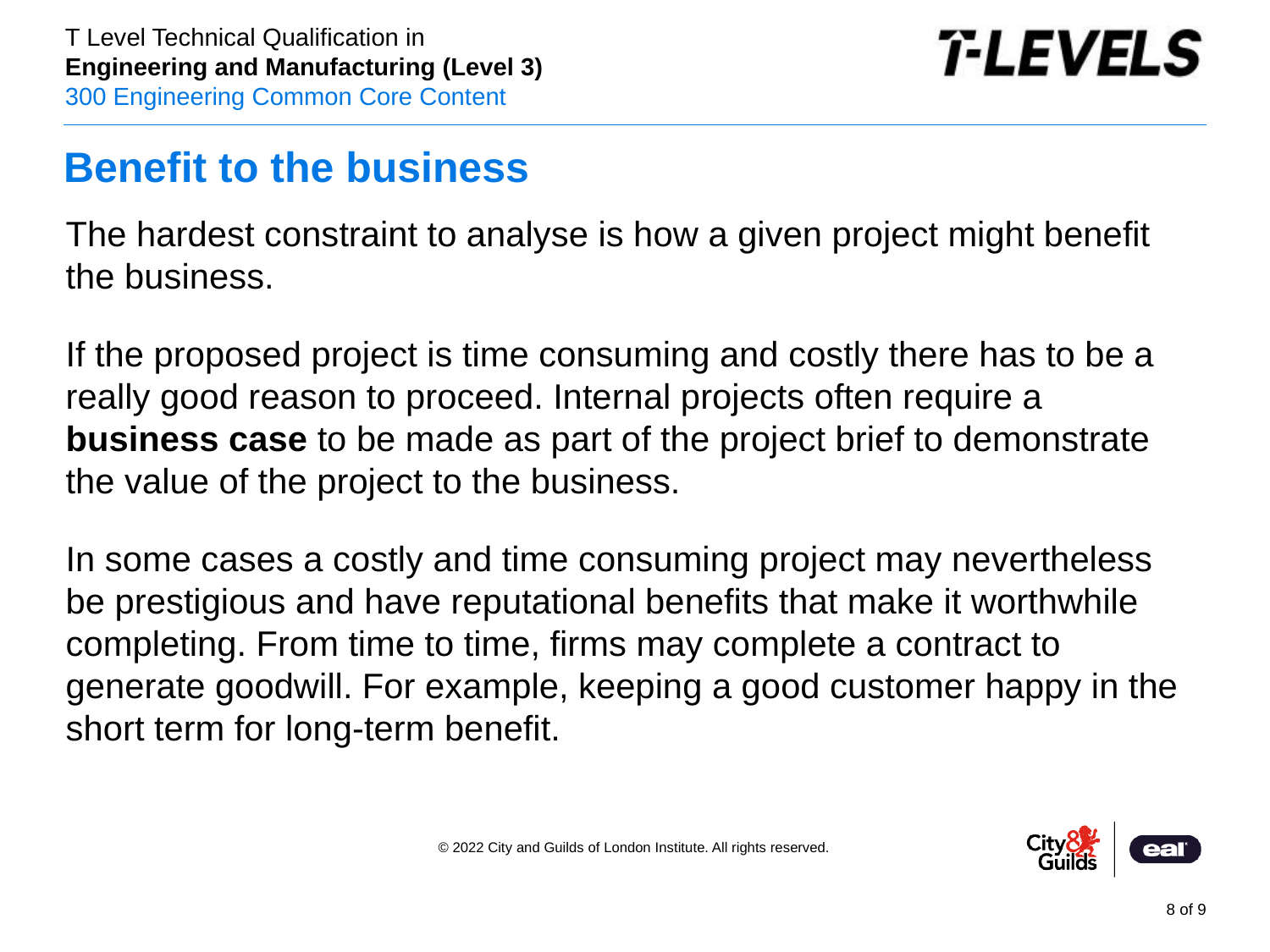

# Benefit to the business
The hardest constraint to analyse is how a given project might benefit the business.
If the proposed project is time consuming and costly there has to be a really good reason to proceed. Internal projects often require a business case to be made as part of the project brief to demonstrate the value of the project to the business.
In some cases a costly and time consuming project may nevertheless be prestigious and have reputational benefits that make it worthwhile completing. From time to time, firms may complete a contract to generate goodwill. For example, keeping a good customer happy in the short term for long-term benefit.